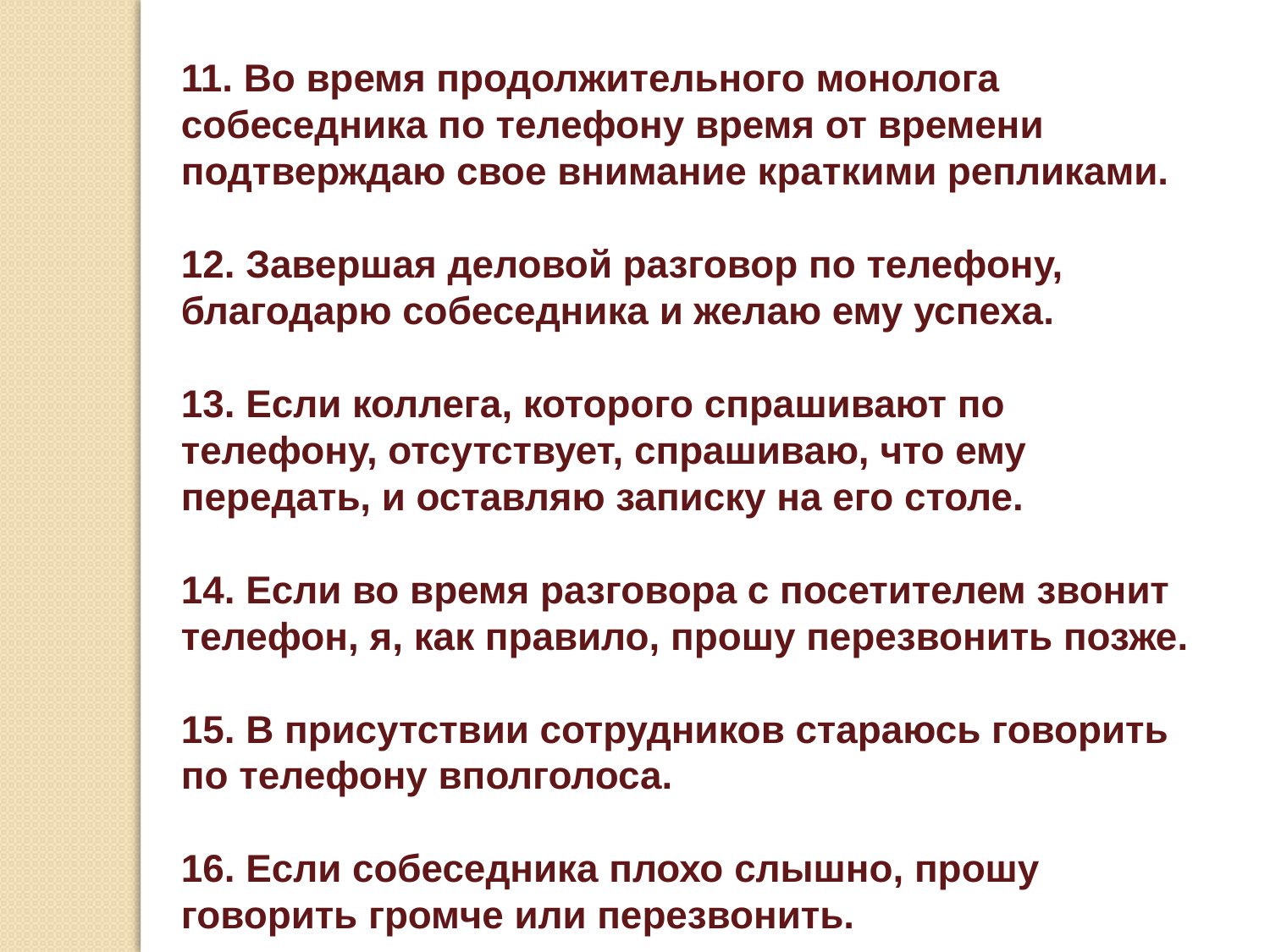

11. Во время продолжительного монолога собеседника по телефону время от времени подтверждаю свое внимание краткими репликами.

12. Завершая деловой разговор по телефону, благодарю собеседника и желаю ему успеха.

13. Если коллега, которого спрашивают по телефону, отсутствует, спрашиваю, что ему передать, и оставляю записку на его столе.

14. Если во время разговора с посетителем звонит телефон, я, как правило, прошу перезвонить позже.

15. В присутствии сотрудников стараюсь говорить по телефону вполголоса.

16. Если собеседника плохо слышно, прошу говорить громче или перезвонить.